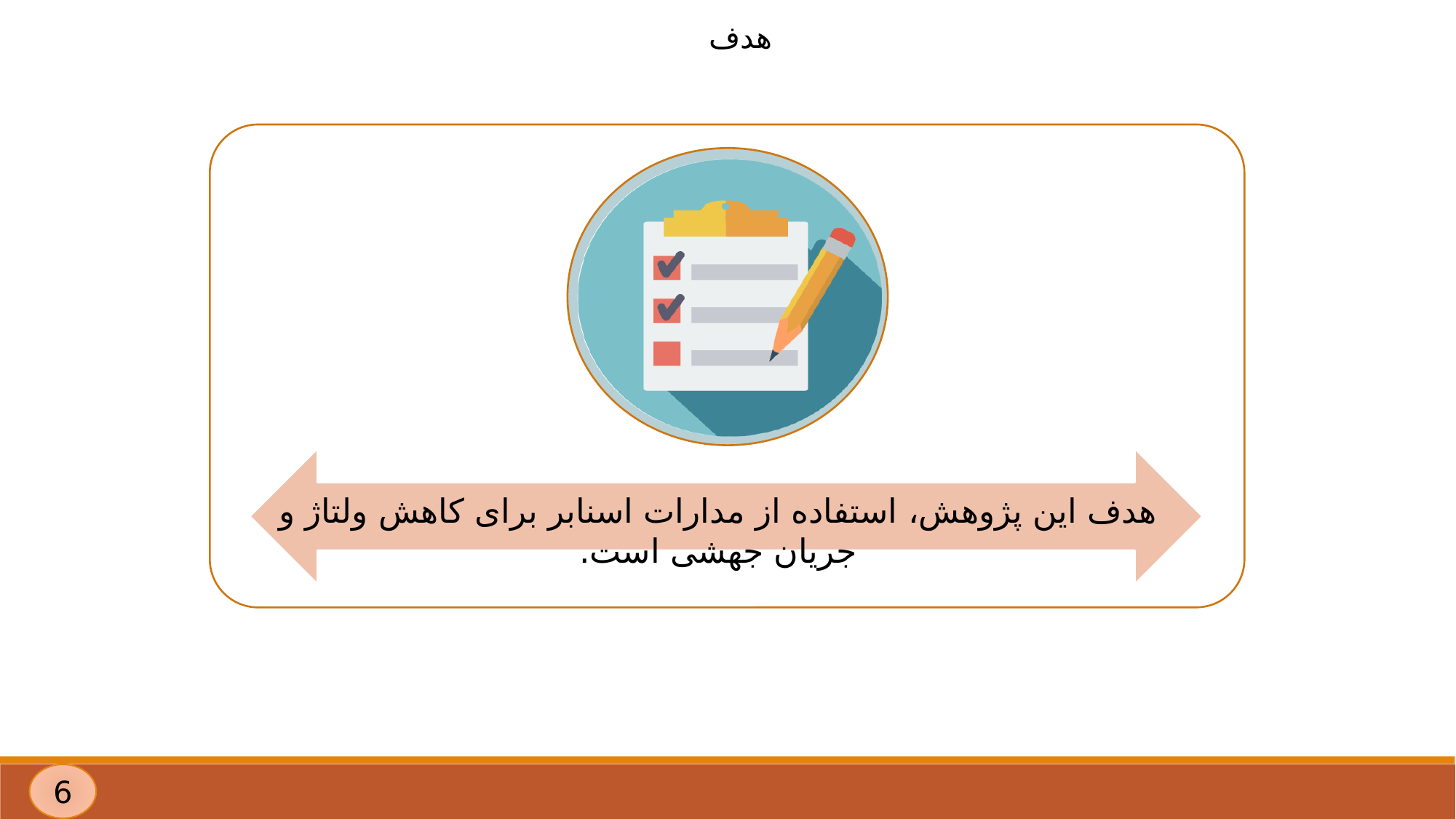

هدف

هدف این پژوهش، استفاده از مدارات اسنابر برای کاهش ولتاژ و جریان جهشی است.
6